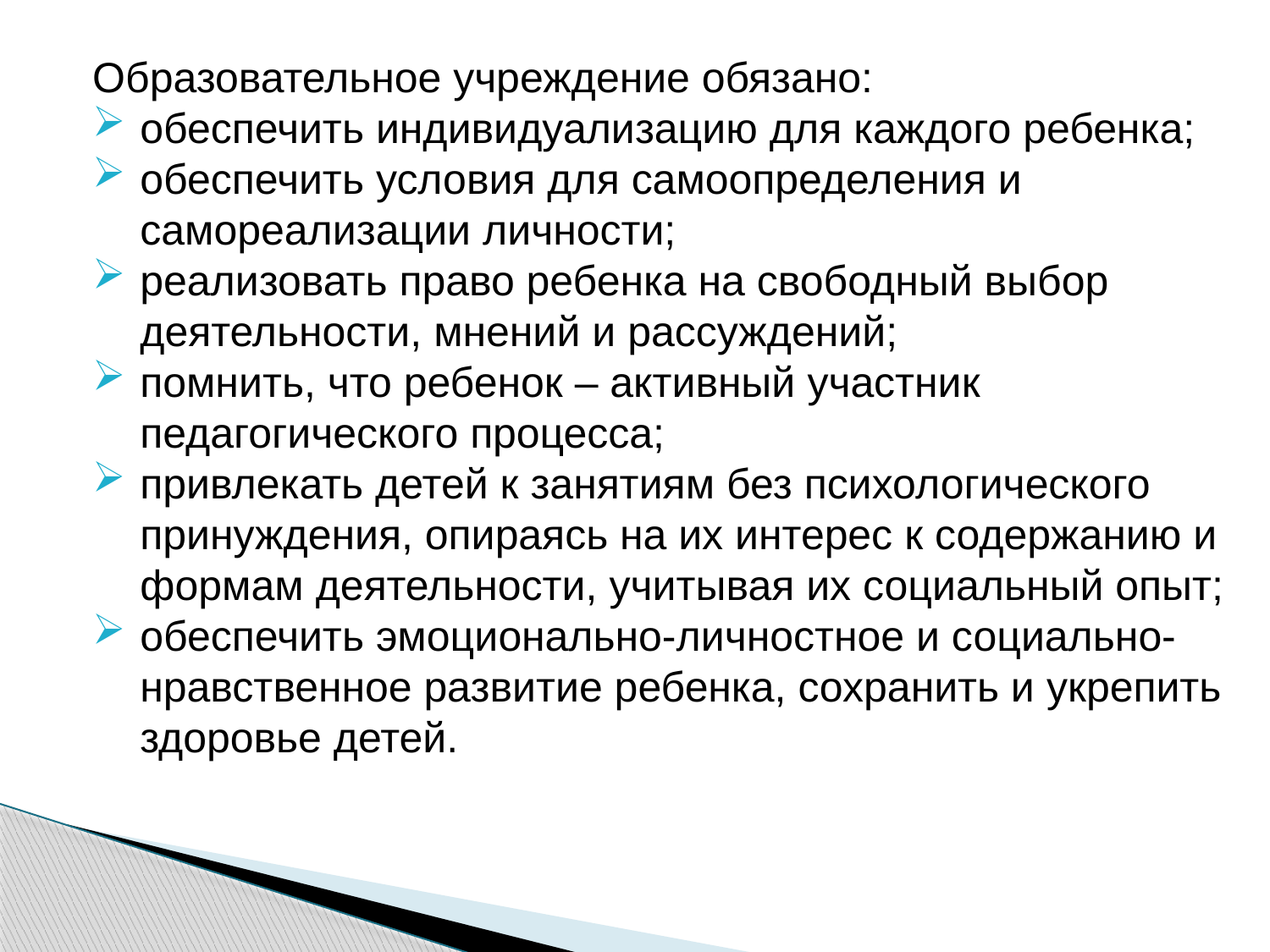

Образовательное учреждение обязано:
обеспечить индивидуализацию для каждого ребенка;
обеспечить условия для самоопределения и самореализации личности;
реализовать право ребенка на свободный выбор деятельности, мнений и рассуждений;
помнить, что ребенок – активный участник педагогического процесса;
привлекать детей к занятиям без психологического принуждения, опираясь на их интерес к содержанию и формам деятельности, учитывая их социальный опыт;
обеспечить эмоционально-личностное и социально-нравственное развитие ребенка, сохранить и укрепить здоровье детей.